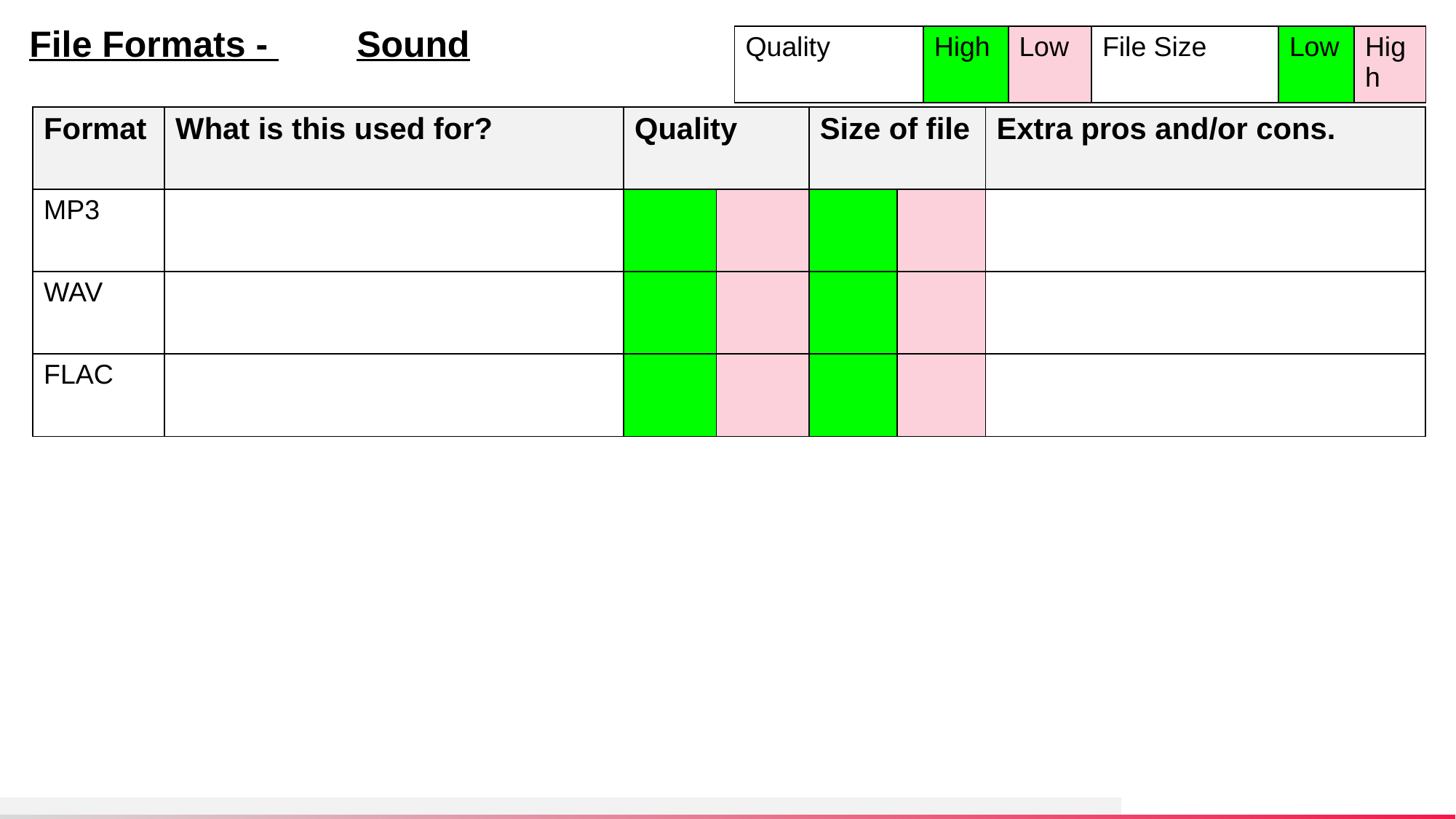

File Formats - 	Sound
| Quality | High | Low | File Size | Low | High |
| --- | --- | --- | --- | --- | --- |
| Format | What is this used for? | Quality |  | Size of file |  | Extra pros and/or cons. |
| --- | --- | --- | --- | --- | --- | --- |
| MP3 |  |  |  |  |  |  |
| WAV |  |  |  |  |  |  |
| FLAC |  |  |  |  |  |  |